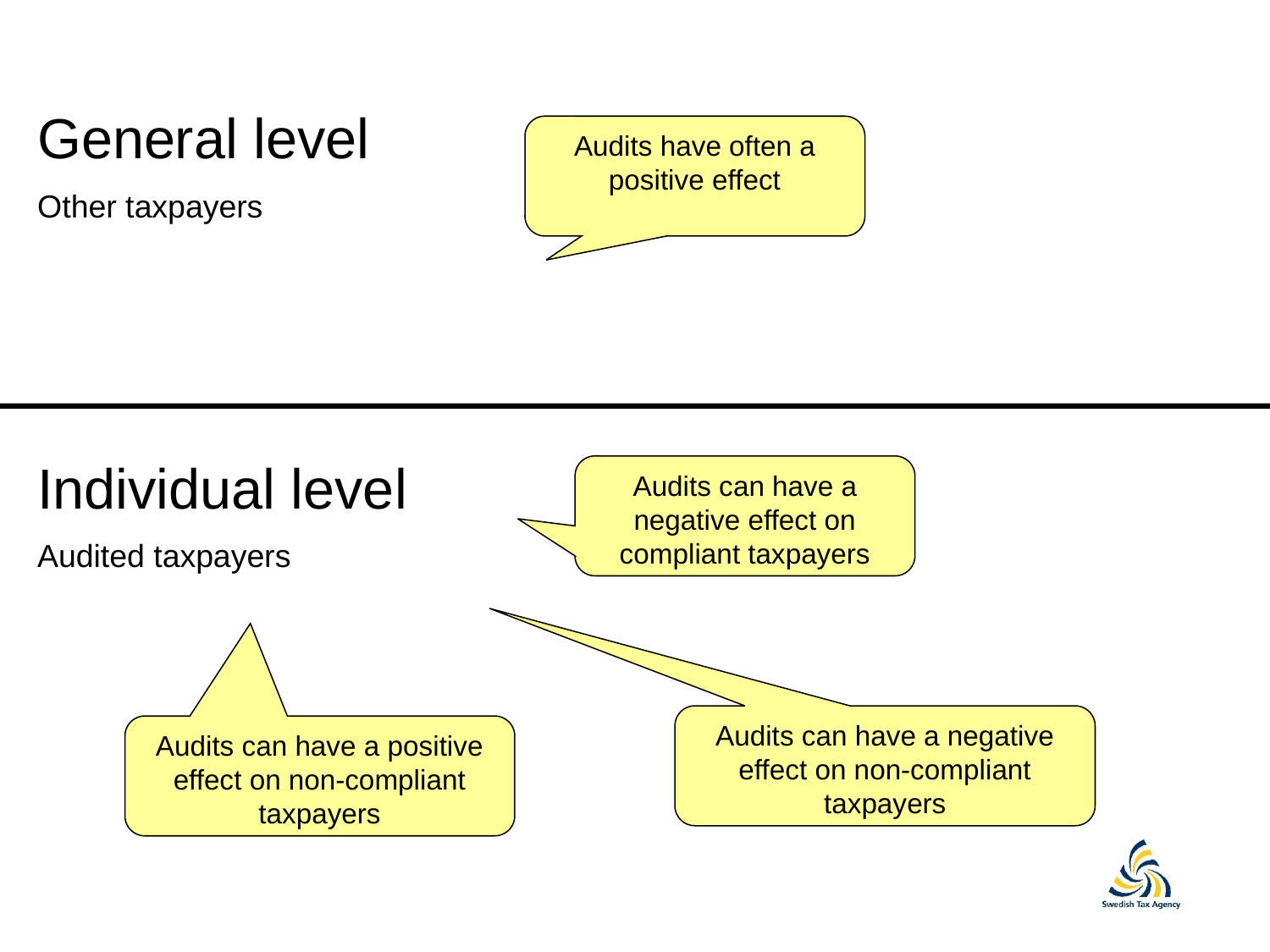

General level
Other taxpayers
Audits have often a positive effect

Individual level
Audited taxpayers
Audits can have a negative effect on compliant taxpayers
Audits can have a negative effect on non-compliant taxpayers
Audits can have a positive effect on non-compliant taxpayers